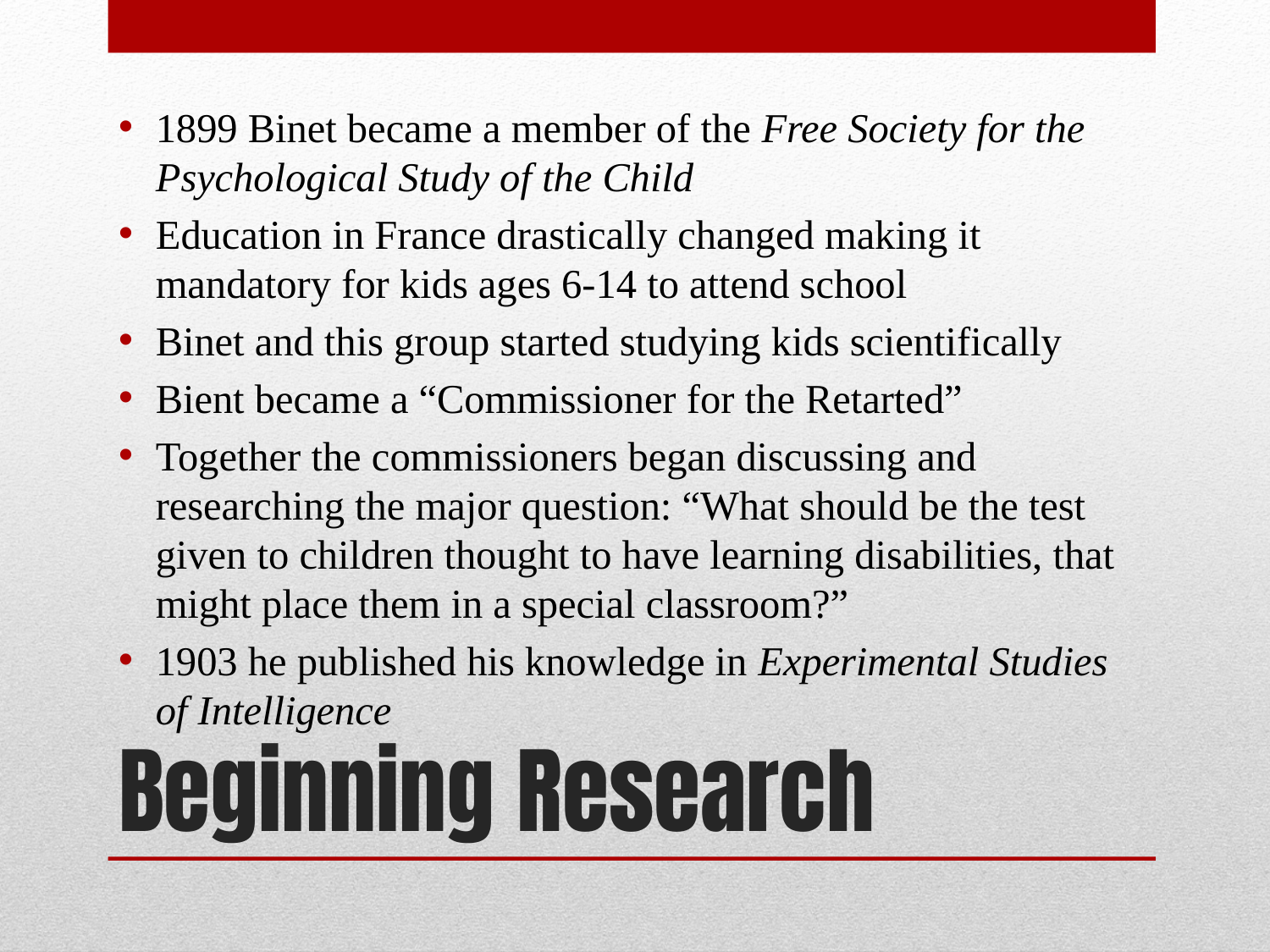

1899 Binet became a member of the Free Society for the Psychological Study of the Child
Education in France drastically changed making it mandatory for kids ages 6-14 to attend school
Binet and this group started studying kids scientifically
Bient became a “Commissioner for the Retarted”
Together the commissioners began discussing and researching the major question: “What should be the test given to children thought to have learning disabilities, that might place them in a special classroom?”
1903 he published his knowledge in Experimental Studies of Intelligence

# Beginning Research